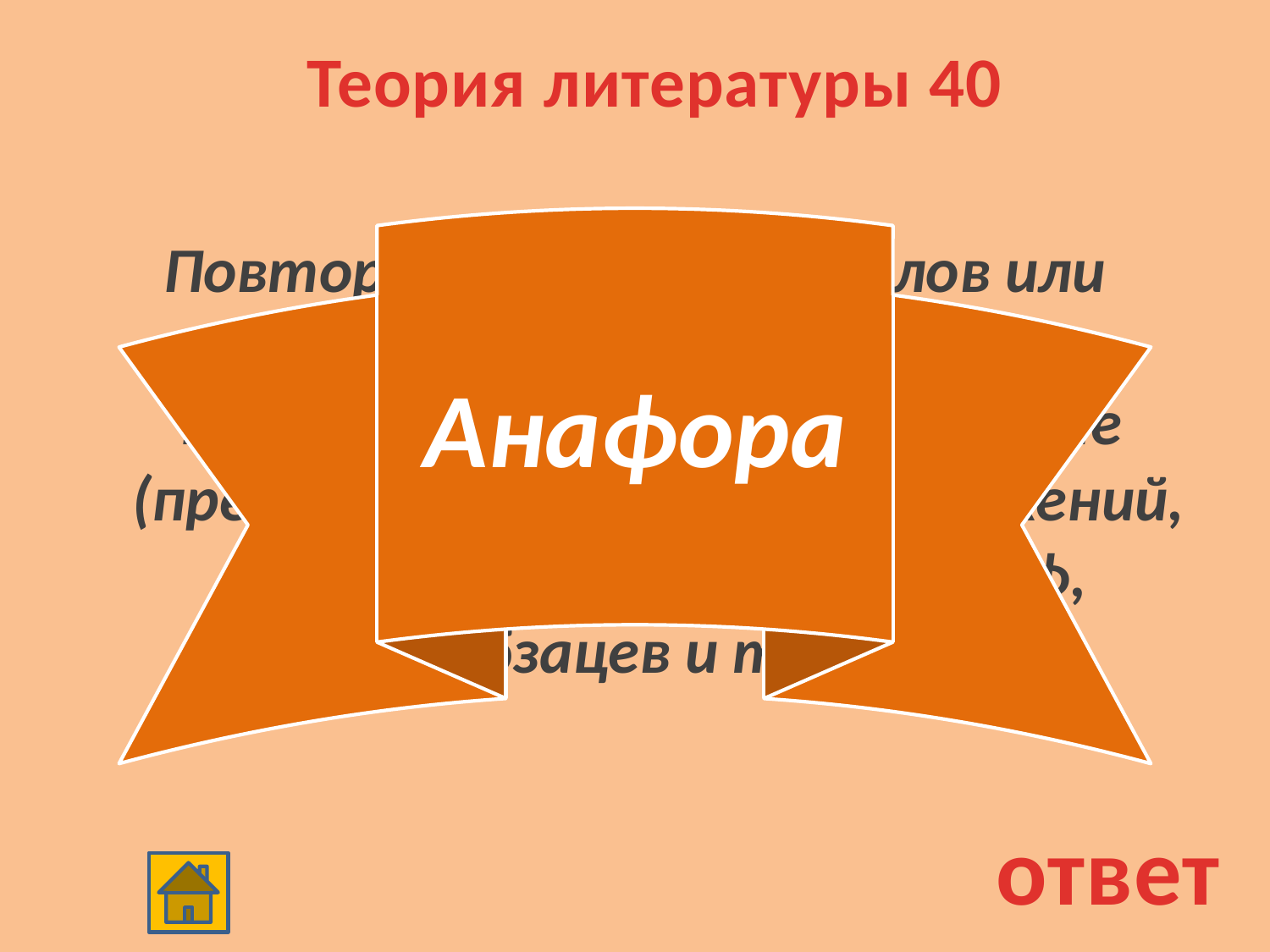

Теория литературы 40
#
Анафора
Повторение отдельных слов или оборотов в начале отрывков, из которых состоит высказывание  (предложений, частей предложений, стихотворных строк, строф, абзацев и т.д.)
ответ